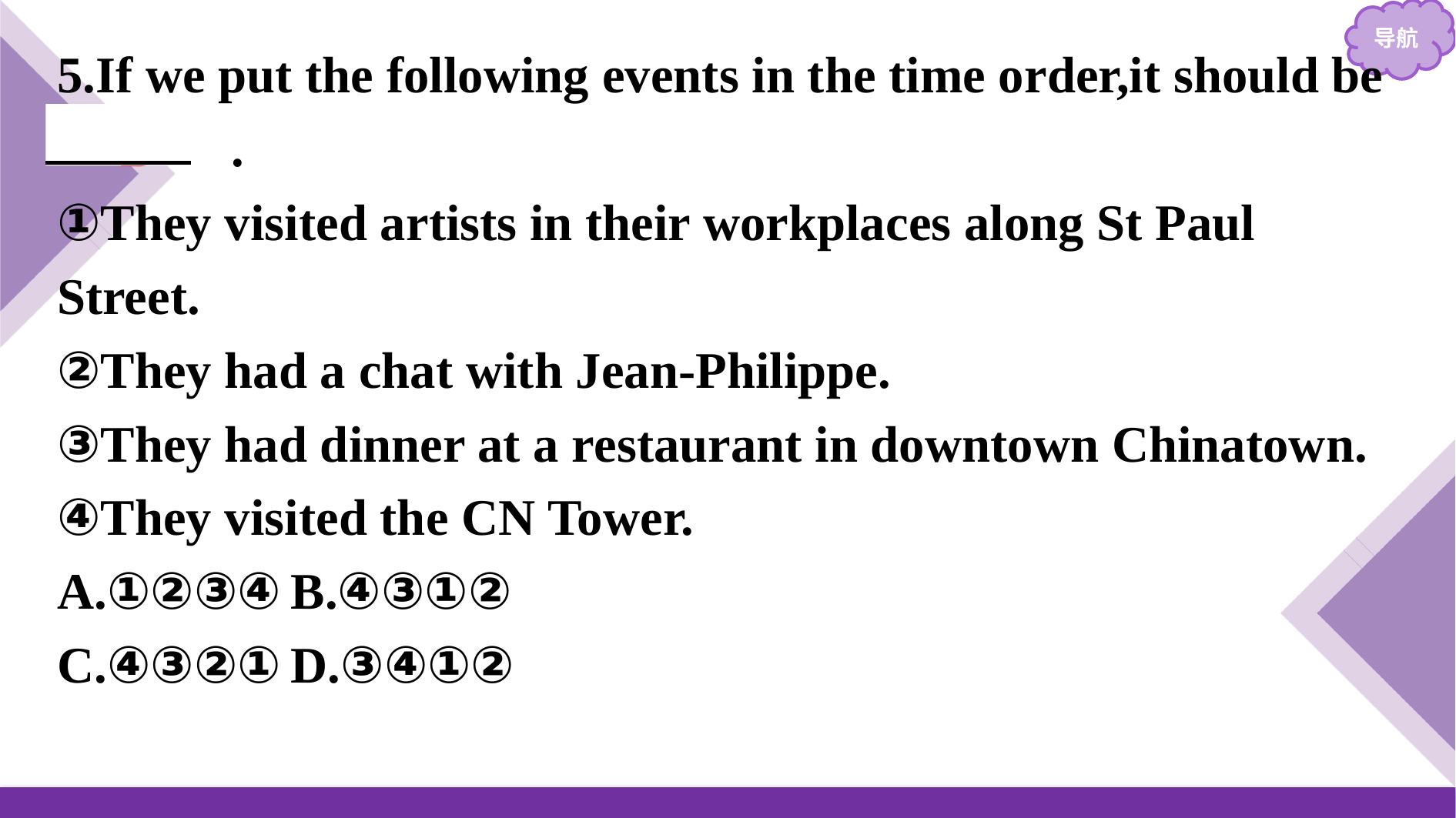

5.If we put the following events in the time order,it should be
　B　.
①They visited artists in their workplaces along St Paul Street.
②They had a chat with Jean-Philippe.
③They had dinner at a restaurant in downtown Chinatown.
④They visited the CN Tower.
A.①②③④	B.④③①②
C.④③②①	D.③④①②